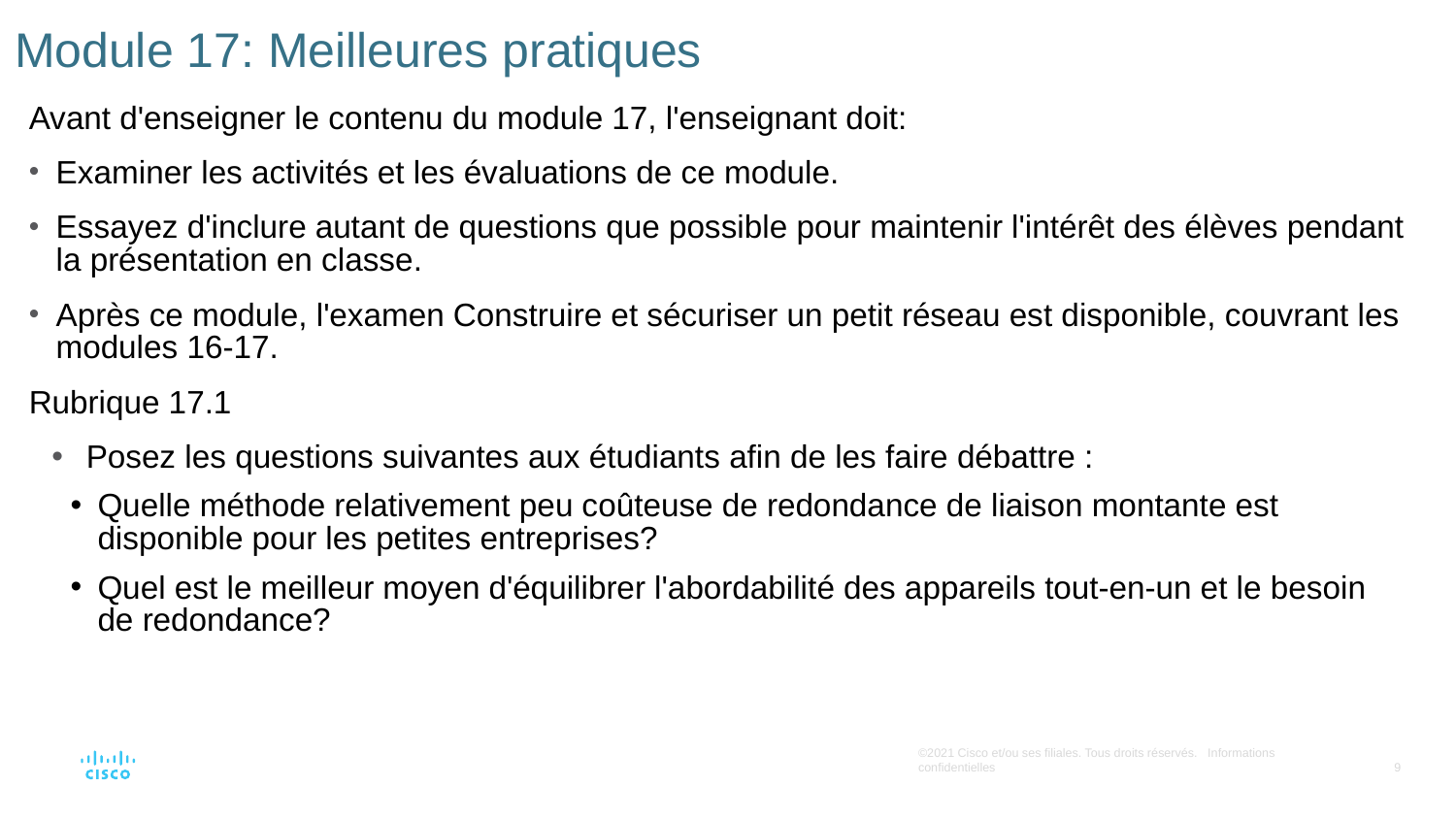

# Module 17: Meilleures pratiques
Avant d'enseigner le contenu du module 17, l'enseignant doit:
Examiner les activités et les évaluations de ce module.
Essayez d'inclure autant de questions que possible pour maintenir l'intérêt des élèves pendant la présentation en classe.
Après ce module, l'examen Construire et sécuriser un petit réseau est disponible, couvrant les modules 16-17.
Rubrique 17.1
Posez les questions suivantes aux étudiants afin de les faire débattre :
Quelle méthode relativement peu coûteuse de redondance de liaison montante est disponible pour les petites entreprises?
Quel est le meilleur moyen d'équilibrer l'abordabilité des appareils tout-en-un et le besoin de redondance?